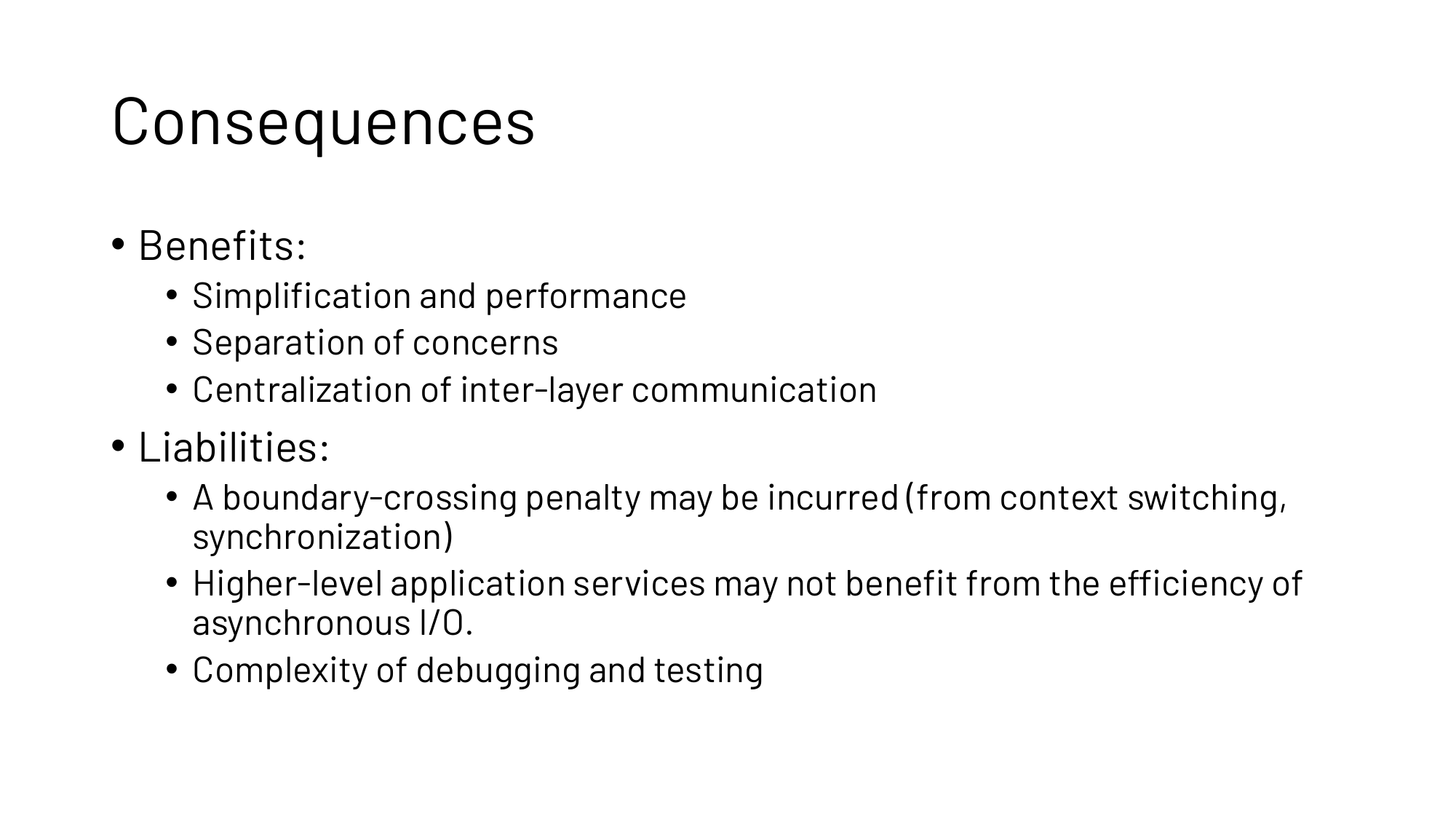

# Consequences
Benefits:
Simplification and performance
Separation of concerns
Centralization of inter-layer communication
Liabilities:
A boundary-crossing penalty may be incurred (from context switching, synchronization)
Higher-level application services may not benefit from the efficiency of asynchronous I/O.
Complexity of debugging and testing